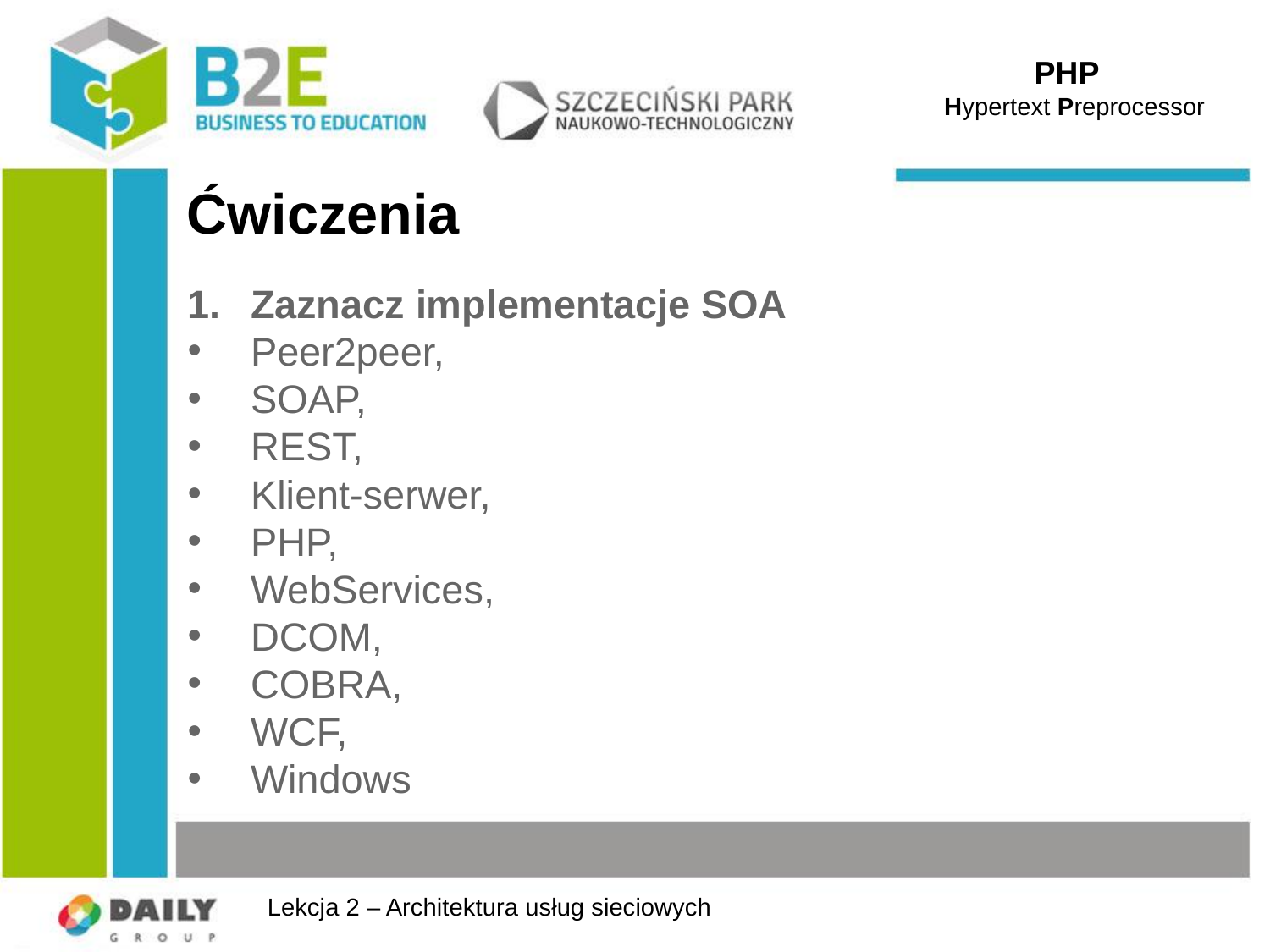

PHP
 Hypertext Preprocessor
# Ćwiczenia
Zaznacz implementacje SOA
Peer2peer,
SOAP,
REST,
Klient-serwer,
PHP,
WebServices,
DCOM,
COBRA,
WCF,
Windows

Lekcja 2 – Architektura usług sieciowych